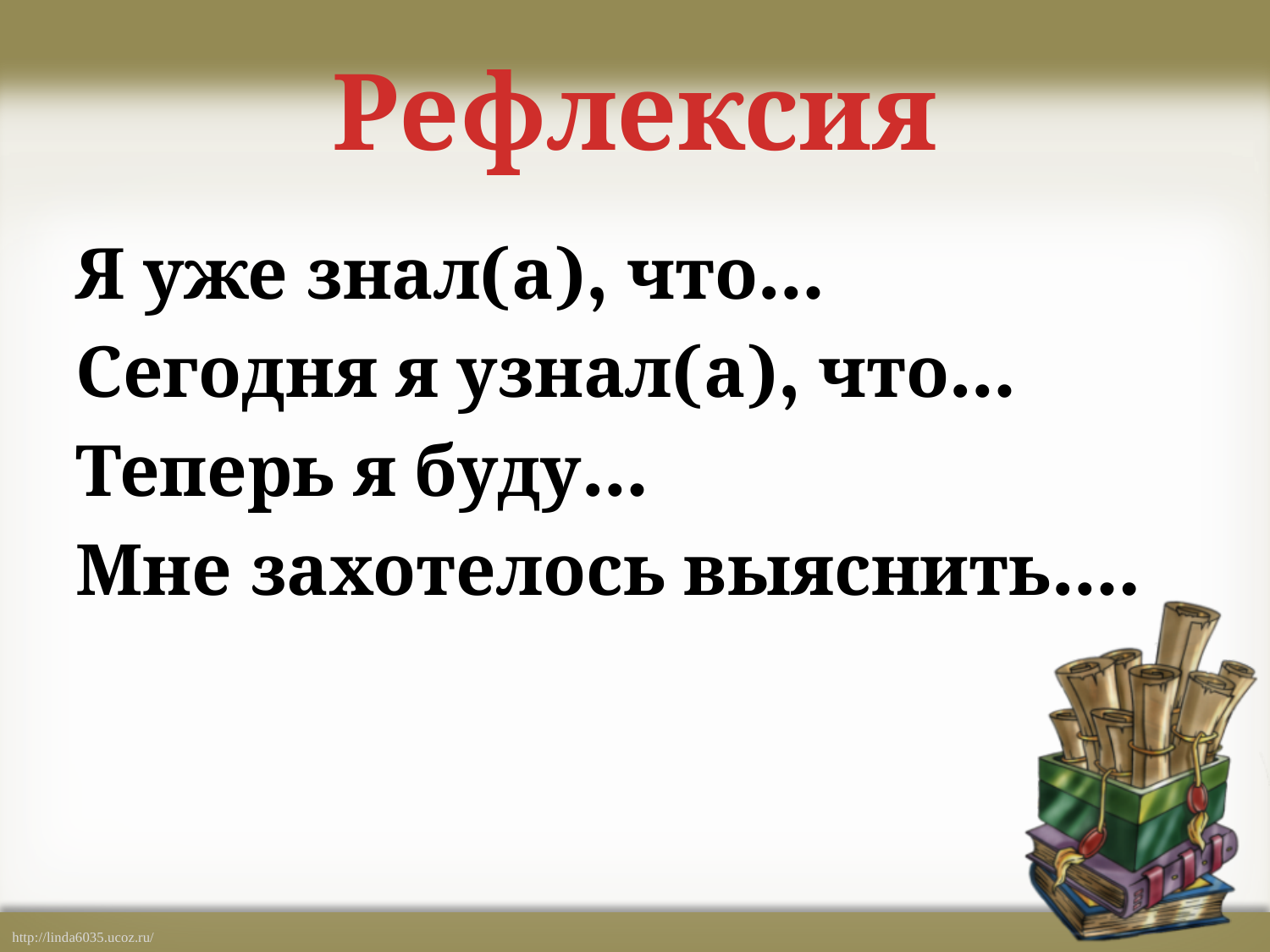

# Рефлексия
Я уже знал(а), что…
Сегодня я узнал(а), что…
Теперь я буду…
Мне захотелось выяснить….